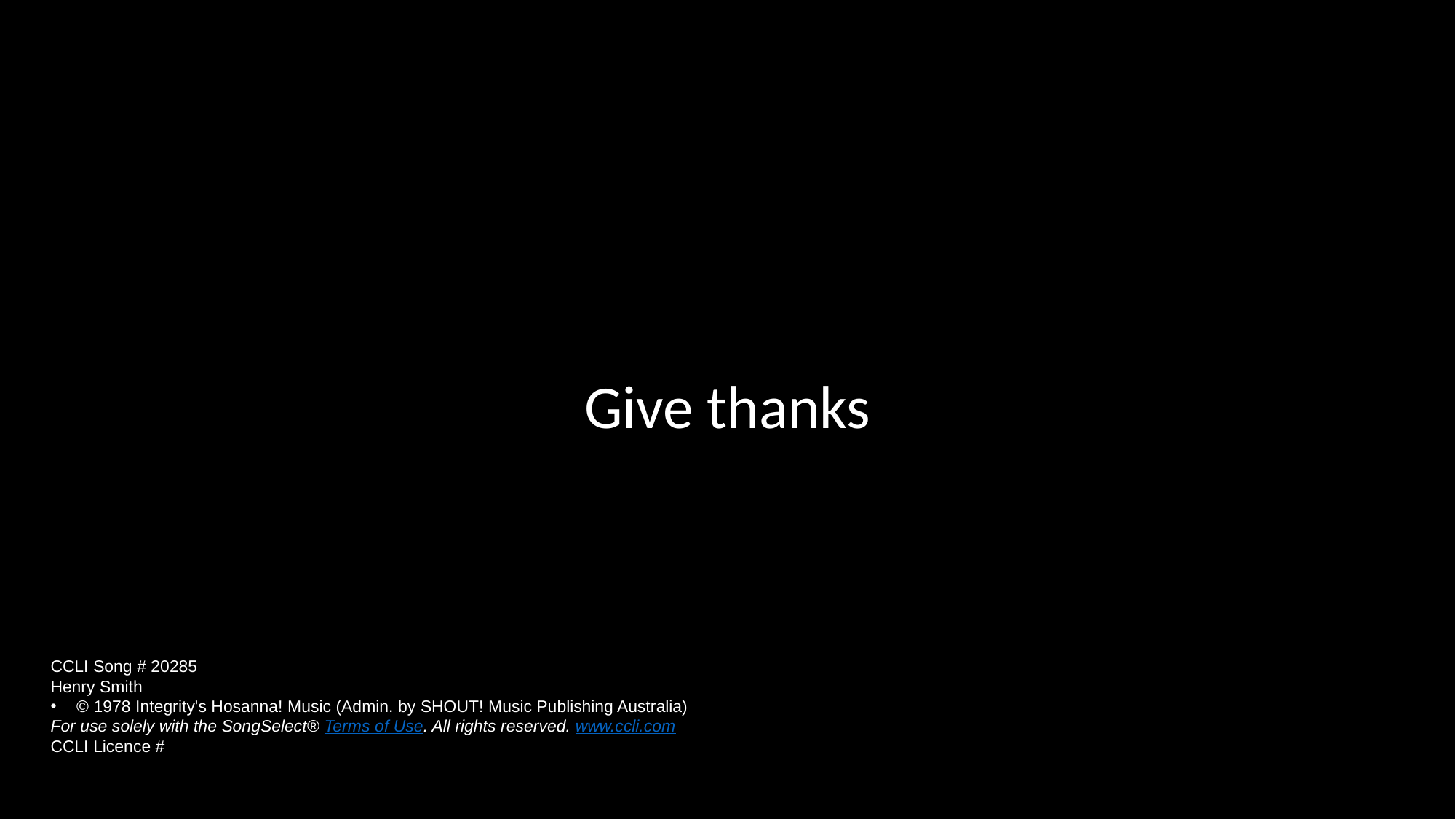

Give thanks
CCLI Song # 20285
Henry Smith
© 1978 Integrity's Hosanna! Music (Admin. by SHOUT! Music Publishing Australia)
For use solely with the SongSelect® Terms of Use. All rights reserved. www.ccli.com
CCLI Licence #